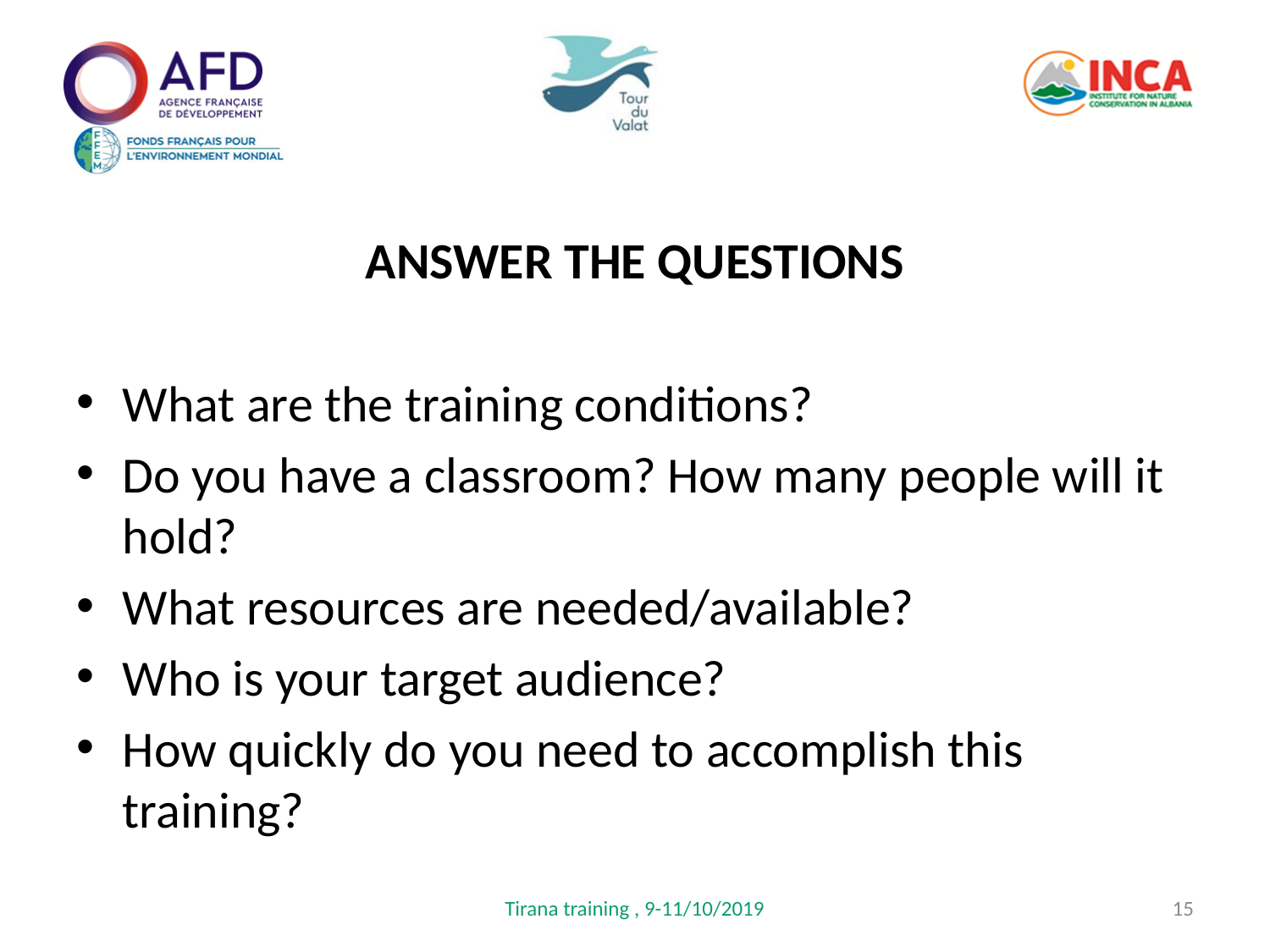

ANSWER THE QUESTIONS

What are the training conditions?
Do you have a classroom? How many people will it hold?
What resources are needed/available?
Who is your target audience?
How quickly do you need to accomplish this training?

Tirana training , 9-11/10/2019
15